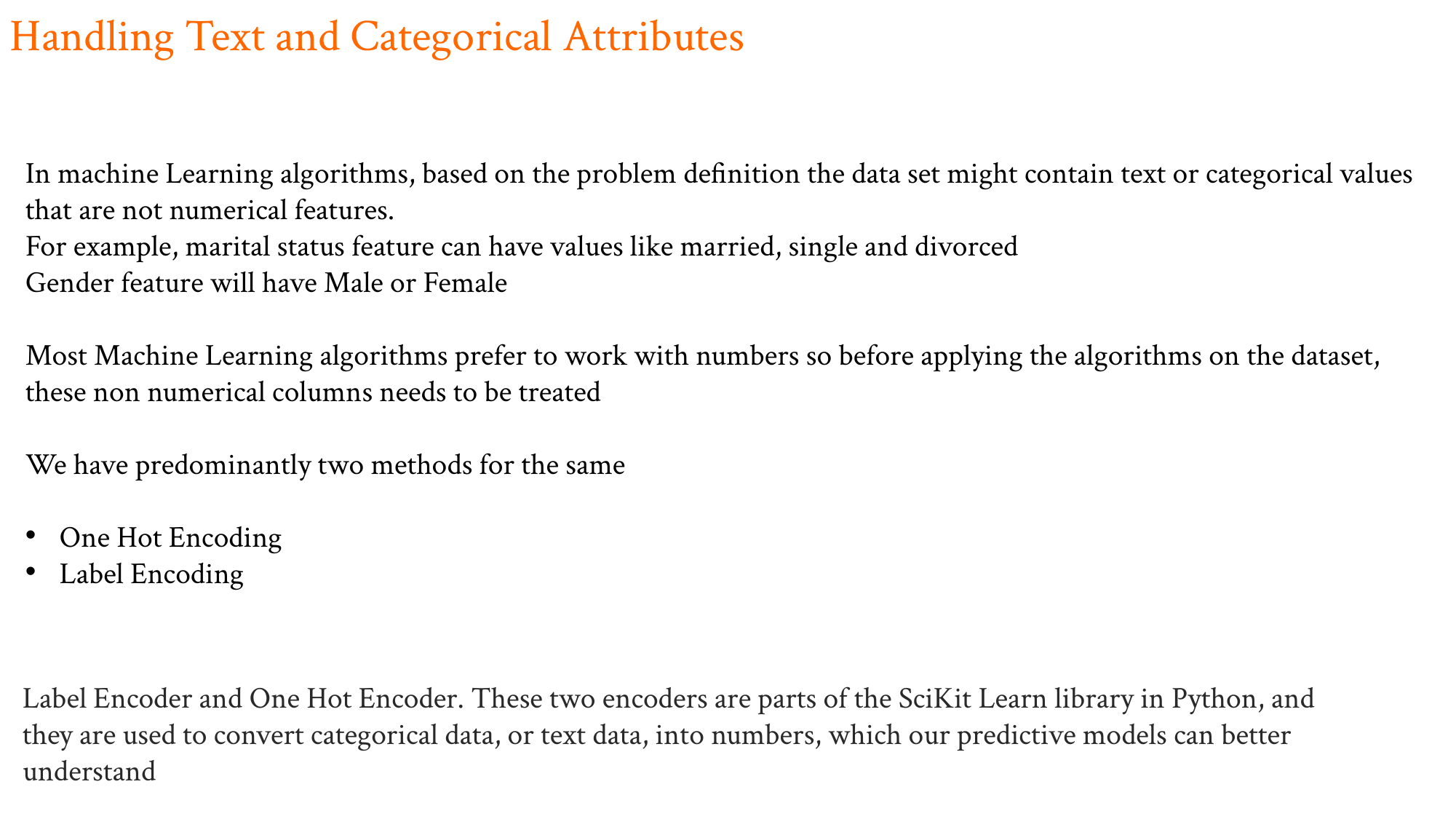

Handling Text and Categorical Attributes
In machine Learning algorithms, based on the problem definition the data set might contain text or categorical values
that are not numerical features.
For example, marital status feature can have values like married, single and divorced
Gender feature will have Male or Female

Most Machine Learning algorithms prefer to work with numbers so before applying the algorithms on the dataset,
these non numerical columns needs to be treated

We have predominantly two methods for the same

One Hot Encoding
Label Encoding
Label Encoder and One Hot Encoder. These two encoders are parts of the SciKit Learn library in Python, and they are used to convert categorical data, or text data, into numbers, which our predictive models can better understand